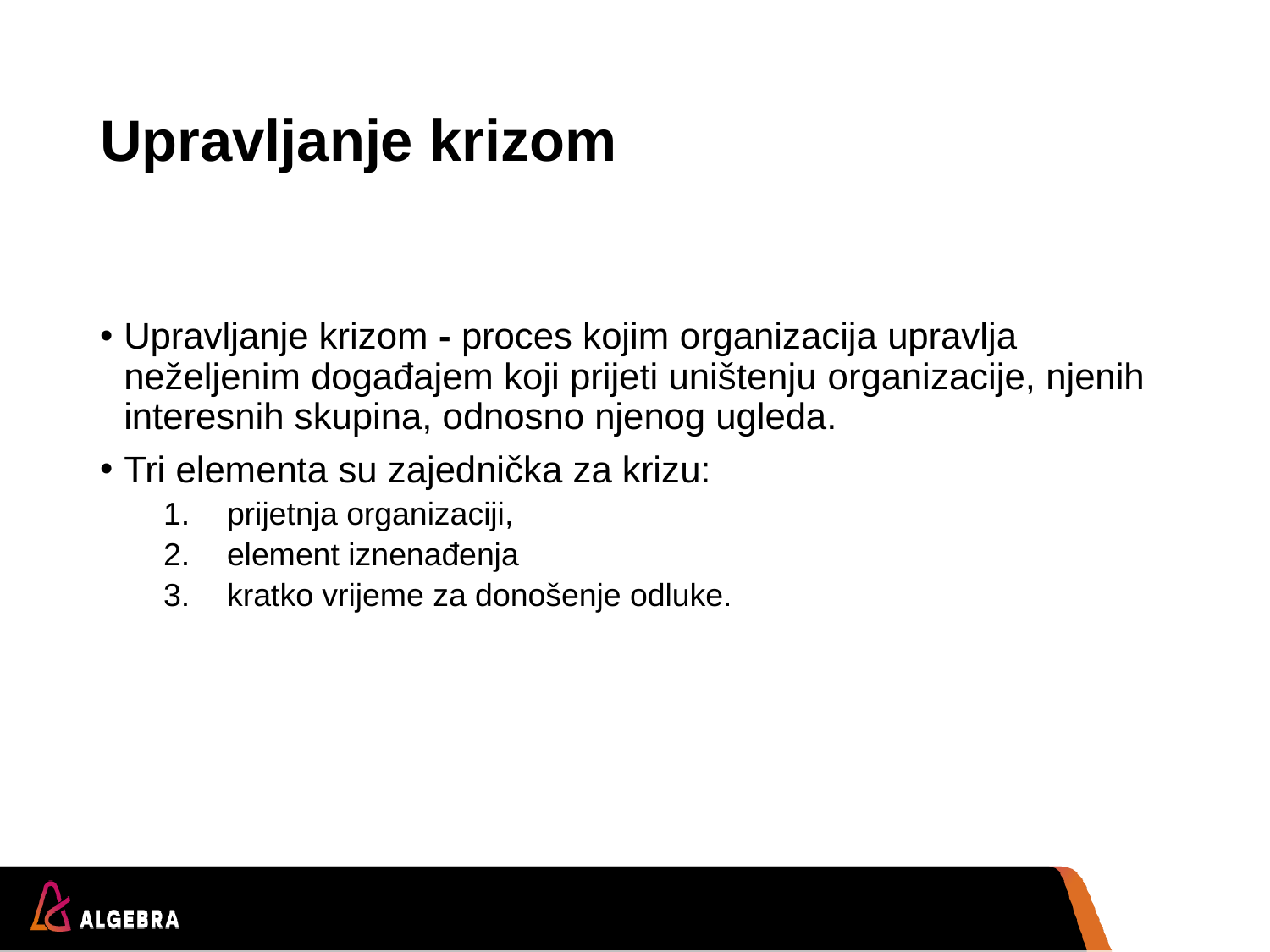

# Upravljanje krizom

Upravljanje krizom - proces kojim organizacija upravlja neželjenim događajem koji prijeti uništenju organizacije, njenih interesnih skupina, odnosno njenog ugleda.
Tri elementa su zajednička za krizu:
prijetnja organizaciji,
element iznenađenja
kratko vrijeme za donošenje odluke.